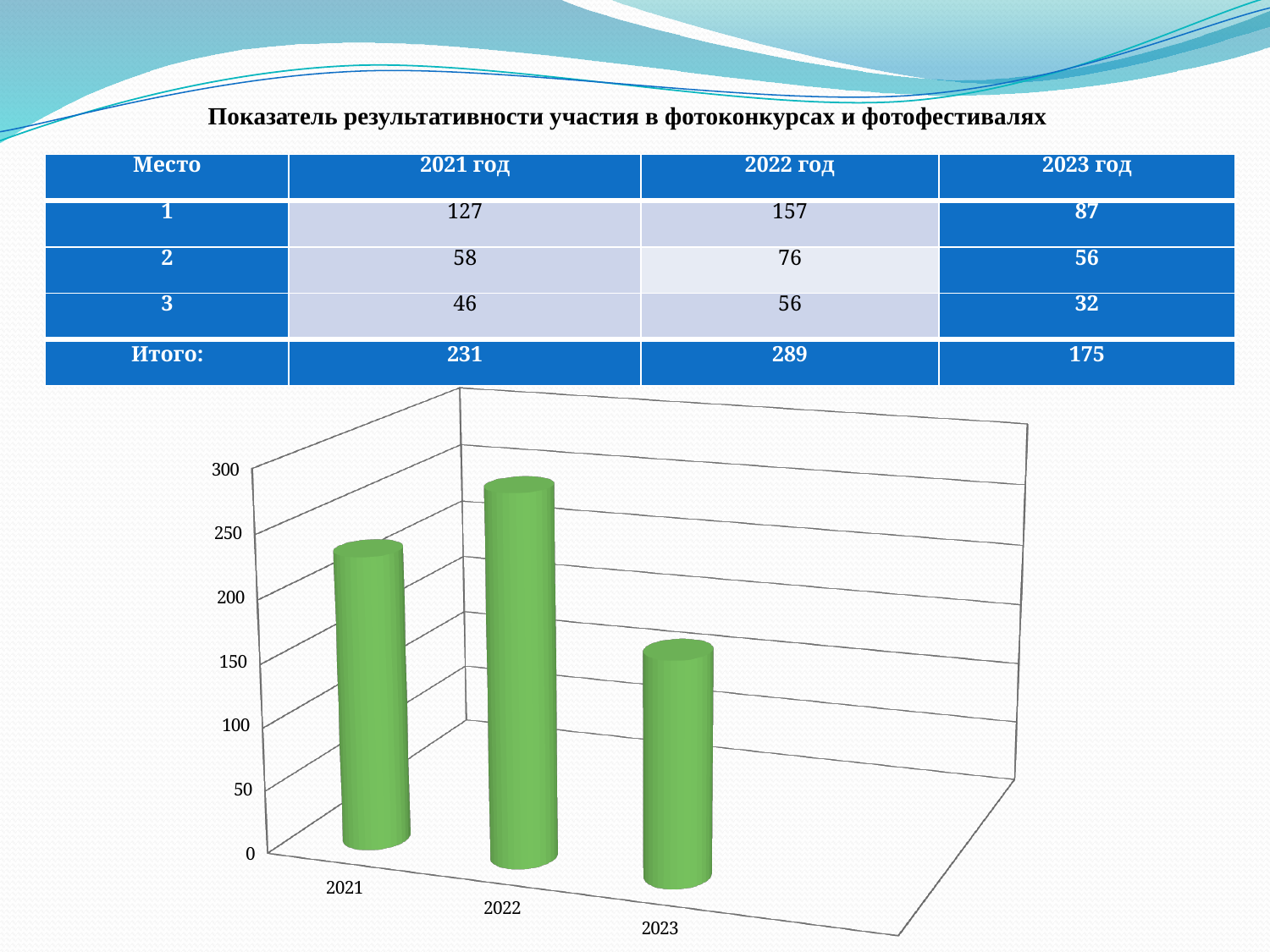

Показатель результативности участия в фотоконкурсах и фотофестивалях
| Место | 2021 год | 2022 год | 2023 год |
| --- | --- | --- | --- |
| 1 | 127 | 157 | 87 |
| 2 | 58 | 76 | 56 |
| 3 | 46 | 56 | 32 |
| Итого: | 231 | 289 | 175 |

[unsupported chart]